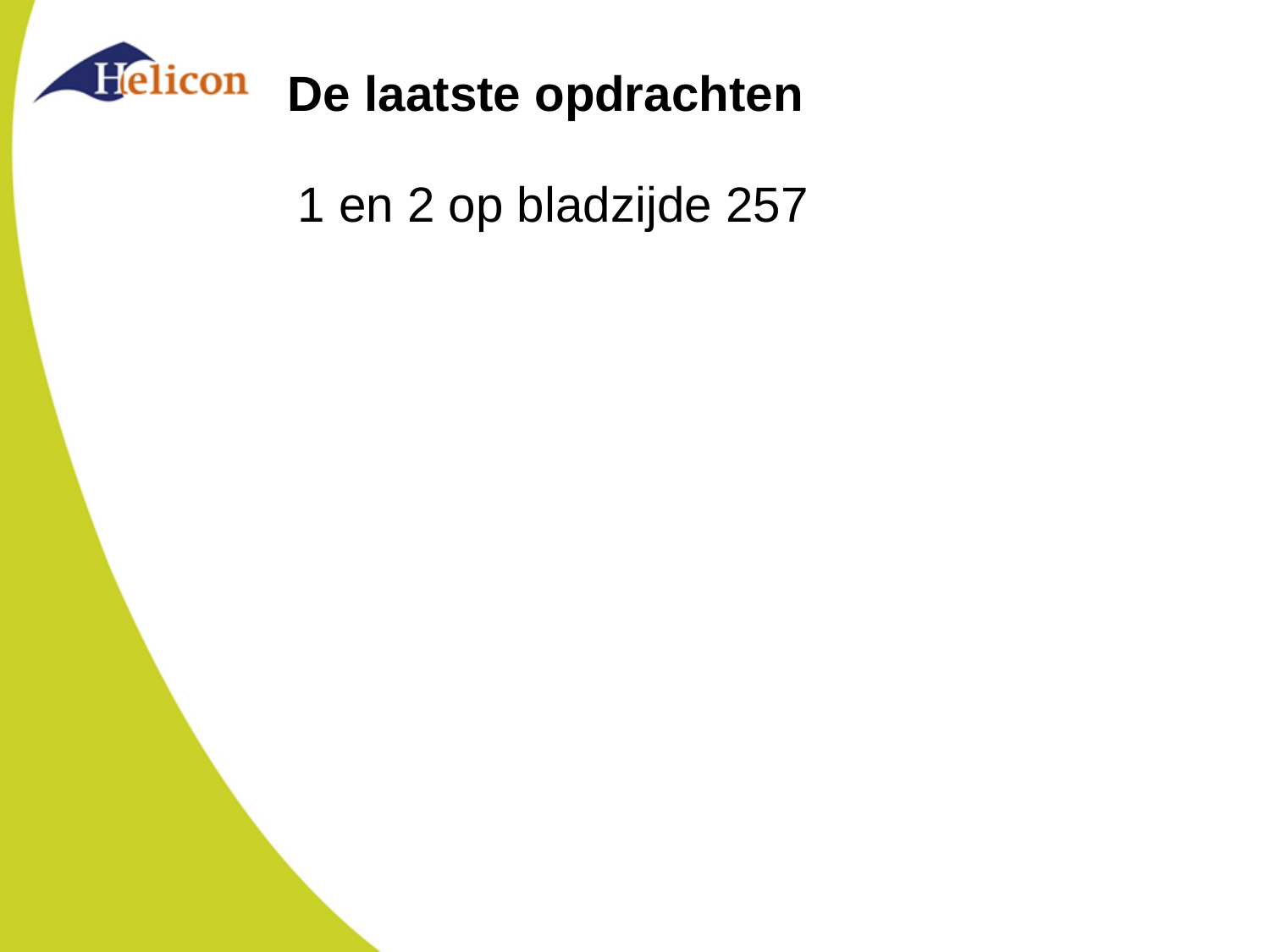

# De laatste opdrachten
1 en 2 op bladzijde 257